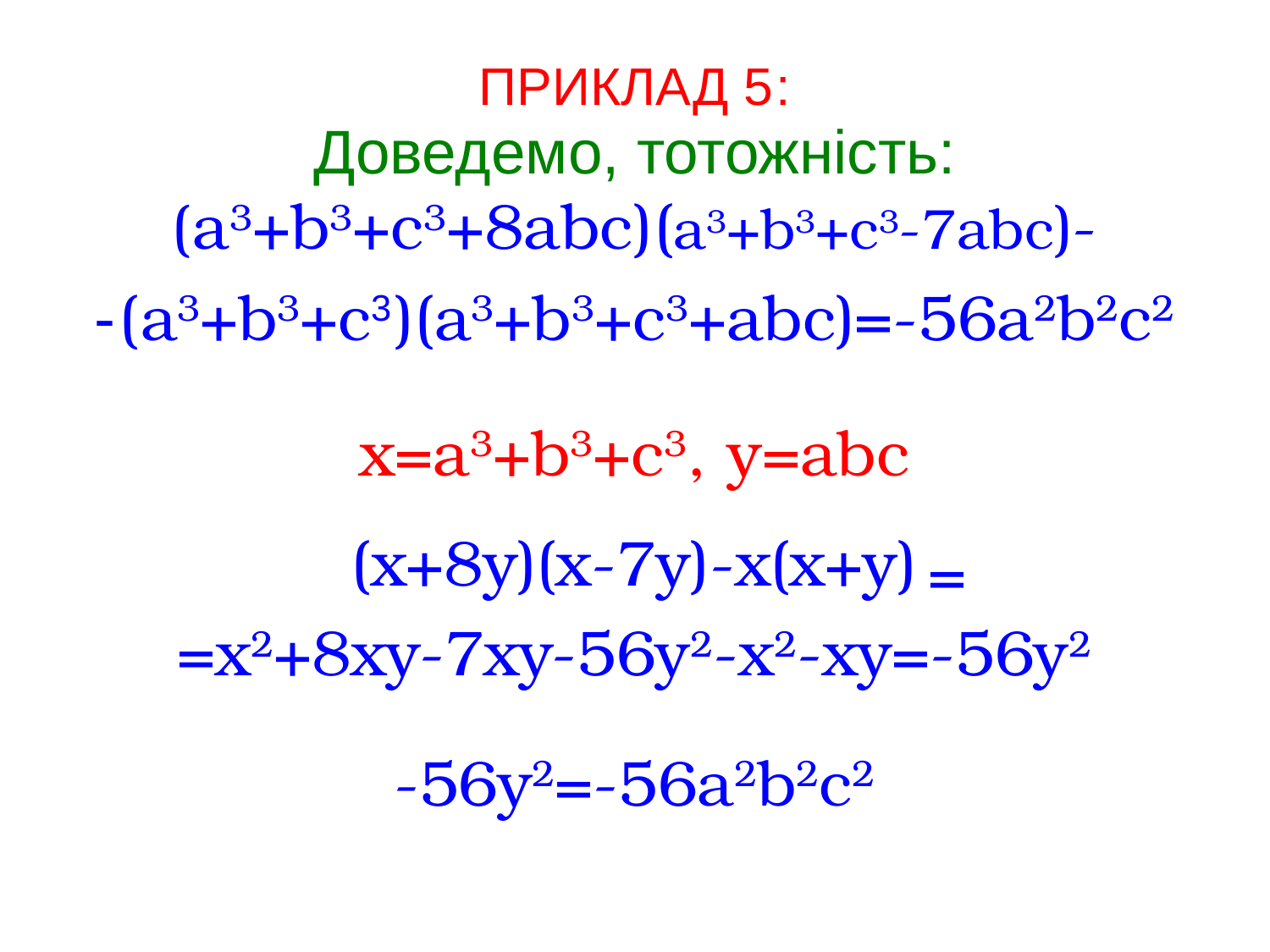

ПРИКЛАД 5:
Доведемо, тотожність:
(a3+b3+c3+8abc)(a3+b3+c3-7abc)-
-(a3+b3+c3)(a3+b3+c3+abc)=-56a2b2c2
x=a3+b3+c3, y=abc
(x+8y)(x-7y)-x(x+y)
=
=x2+8xy-7xy-56y2-x2-xy=-56y2
-56y2=-56a2b2c2